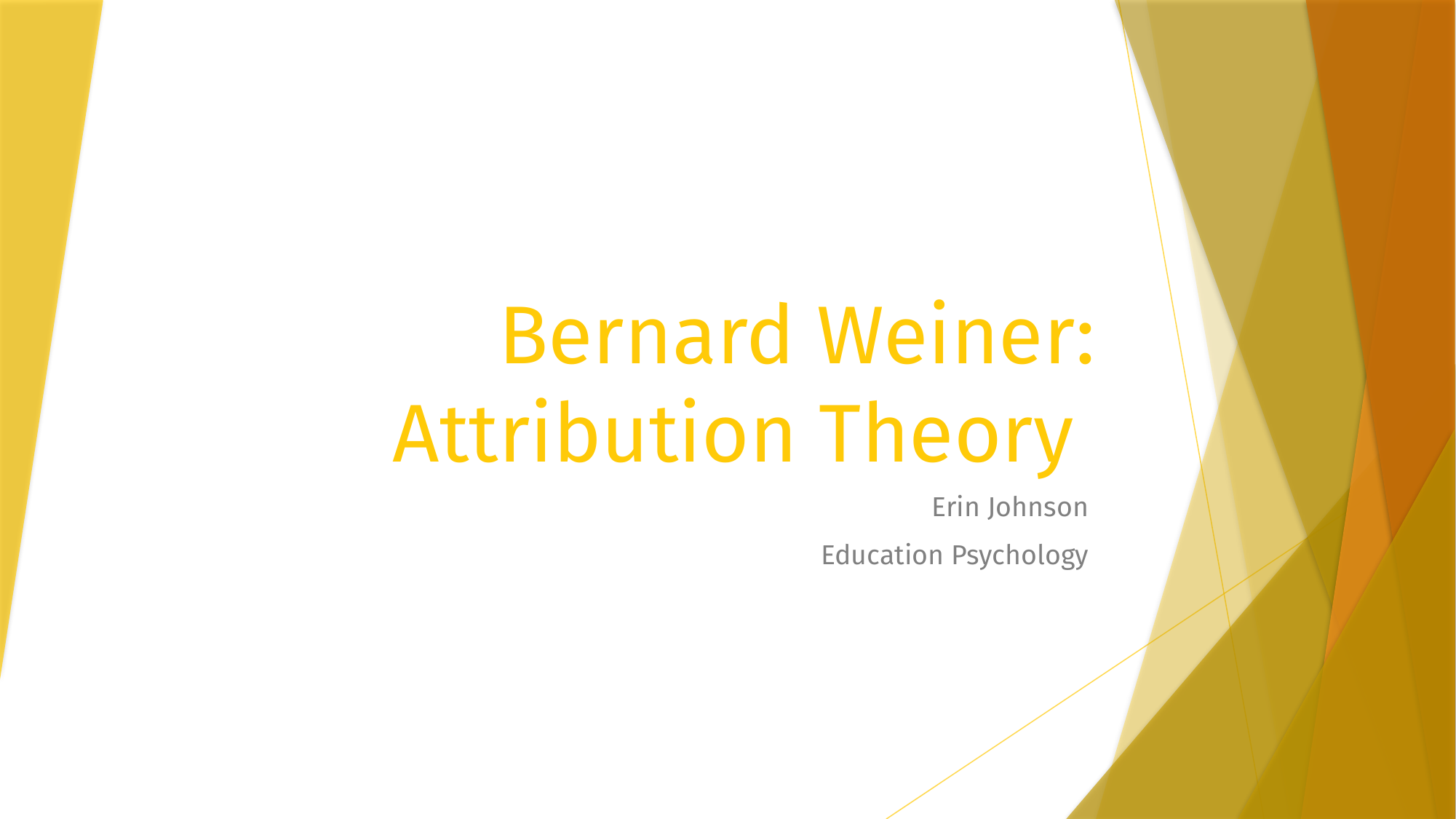

# Bernard Weiner: Attribution Theory
Erin Johnson
Education Psychology